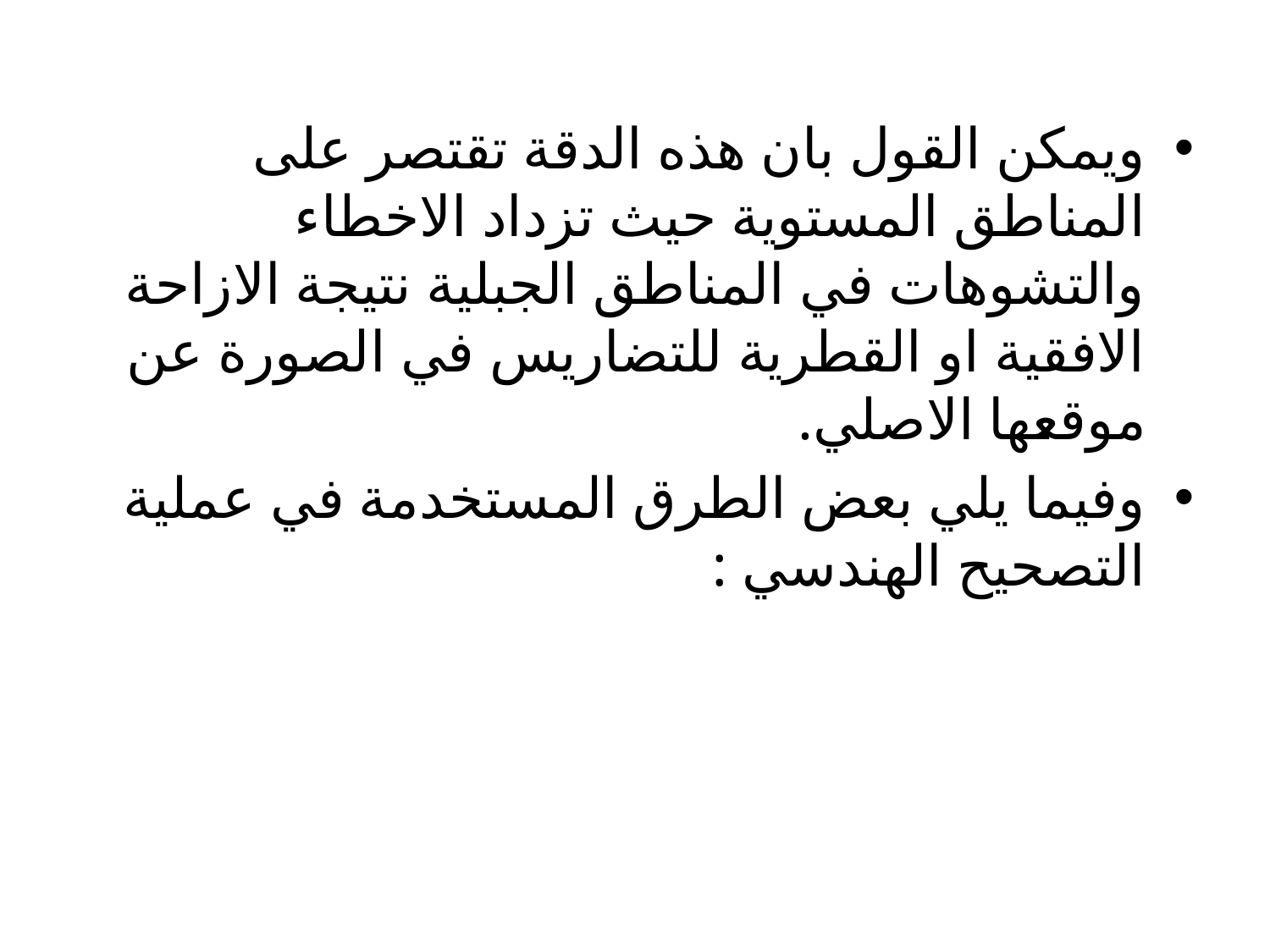

ويمكن القول بان هذه الدقة تقتصر على المناطق المستوية حيث تزداد الاخطاء والتشوهات في المناطق الجبلية نتيجة الازاحة الافقية او القطرية للتضاريس في الصورة عن موقعها الاصلي.
وفيما يلي بعض الطرق المستخدمة في عملية التصحيح الهندسي :